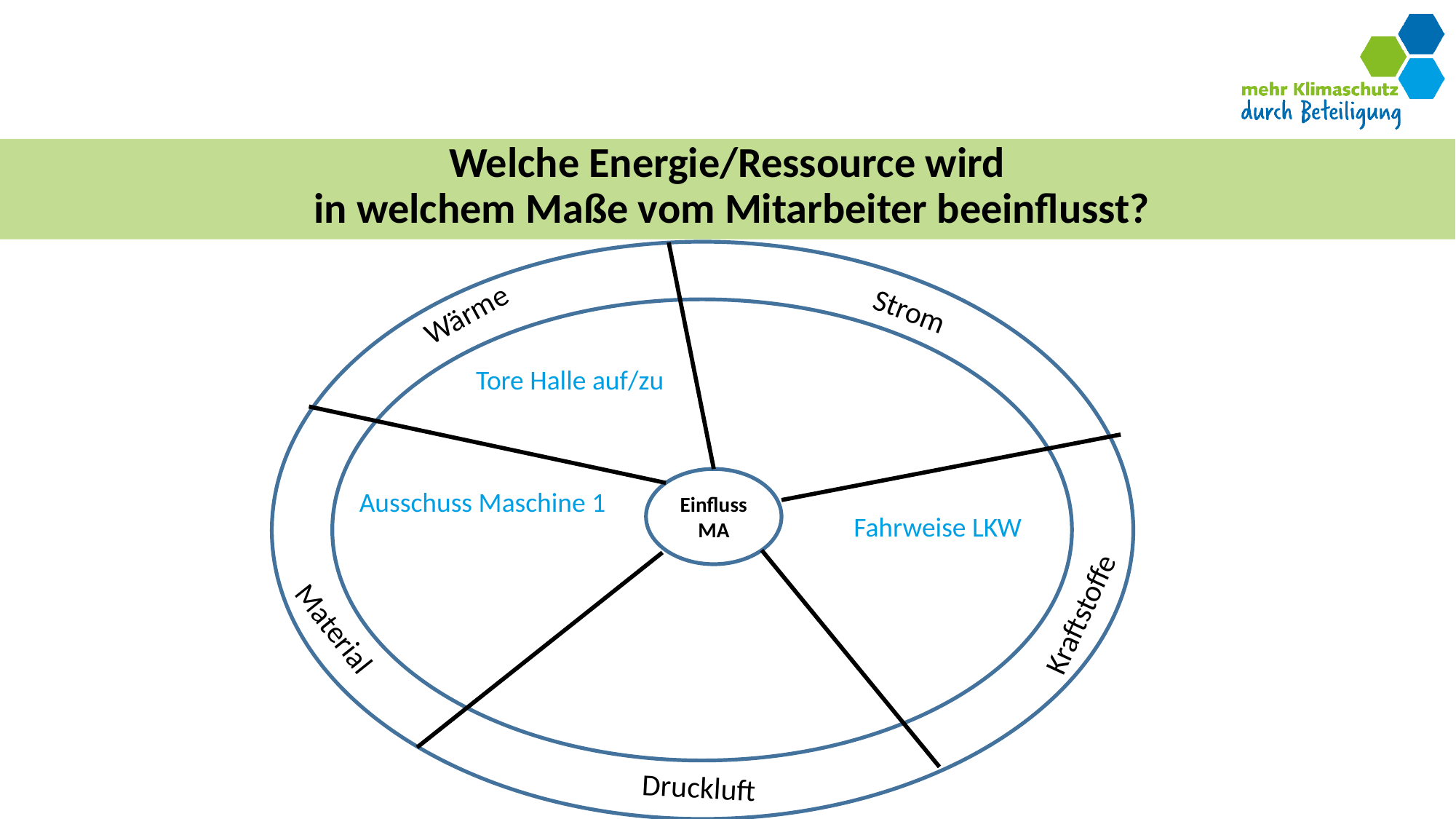

# Welche Energie/Ressource wird in welchem Maße vom Mitarbeiter beeinflusst?

Strom
Wärme

Tore Halle auf/zu
Einfluss MA
Ausschuss Maschine 1
Fahrweise LKW
Kraftstoffe
Material
Druckluft